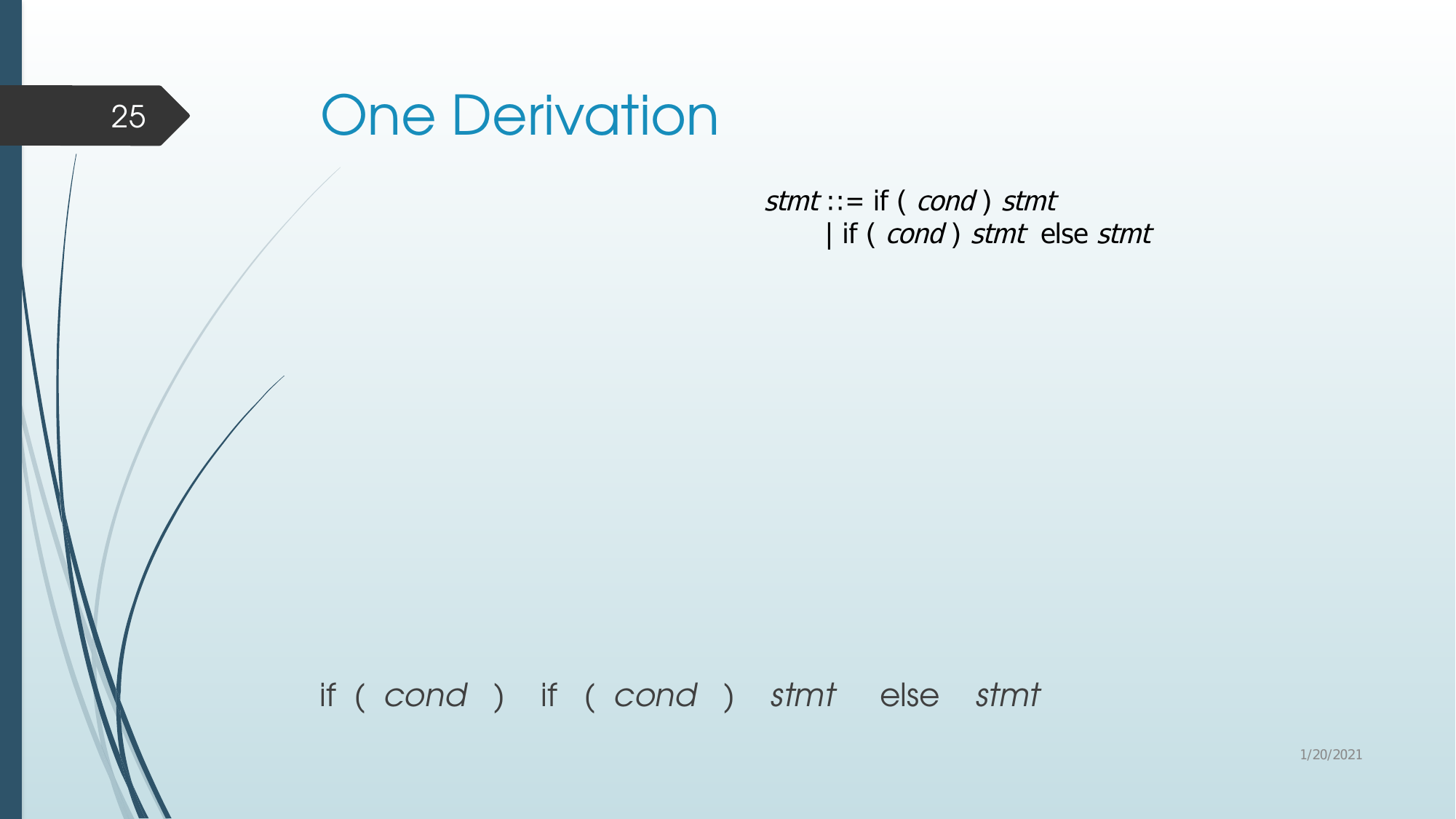

# One Derivation
25

stmt ::= if ( cond ) stmt
       | if ( cond ) stmt  else stmt

if  (  cond   )    if   (  cond   )    stmt     else    stmt
1/20/2021